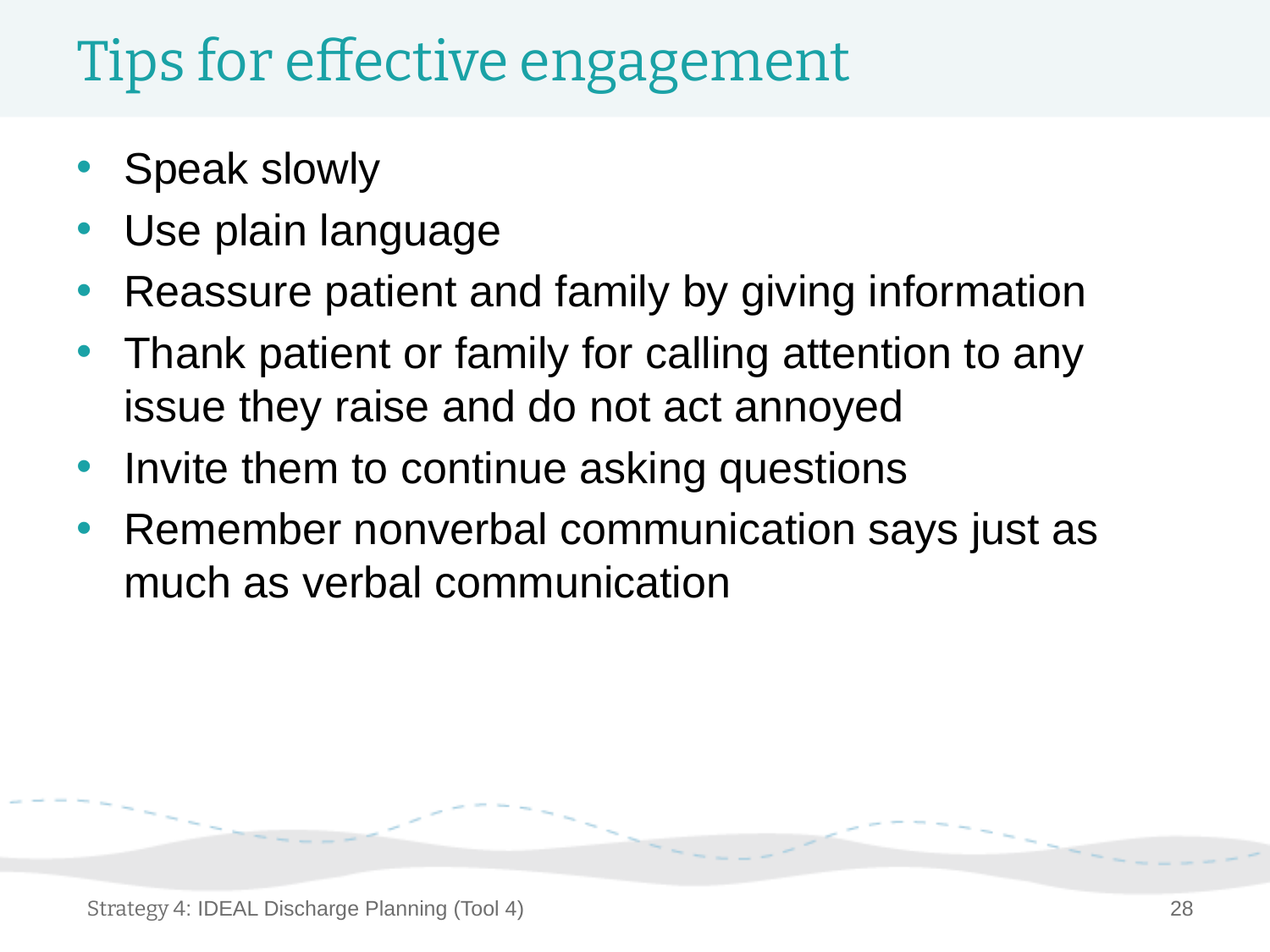

# Tips for effective engagement
Speak slowly
Use plain language
Reassure patient and family by giving information
Thank patient or family for calling attention to any issue they raise and do not act annoyed
Invite them to continue asking questions
Remember nonverbal communication says just as much as verbal communication
Strategy 4: IDEAL Discharge Planning (Tool 4)
28